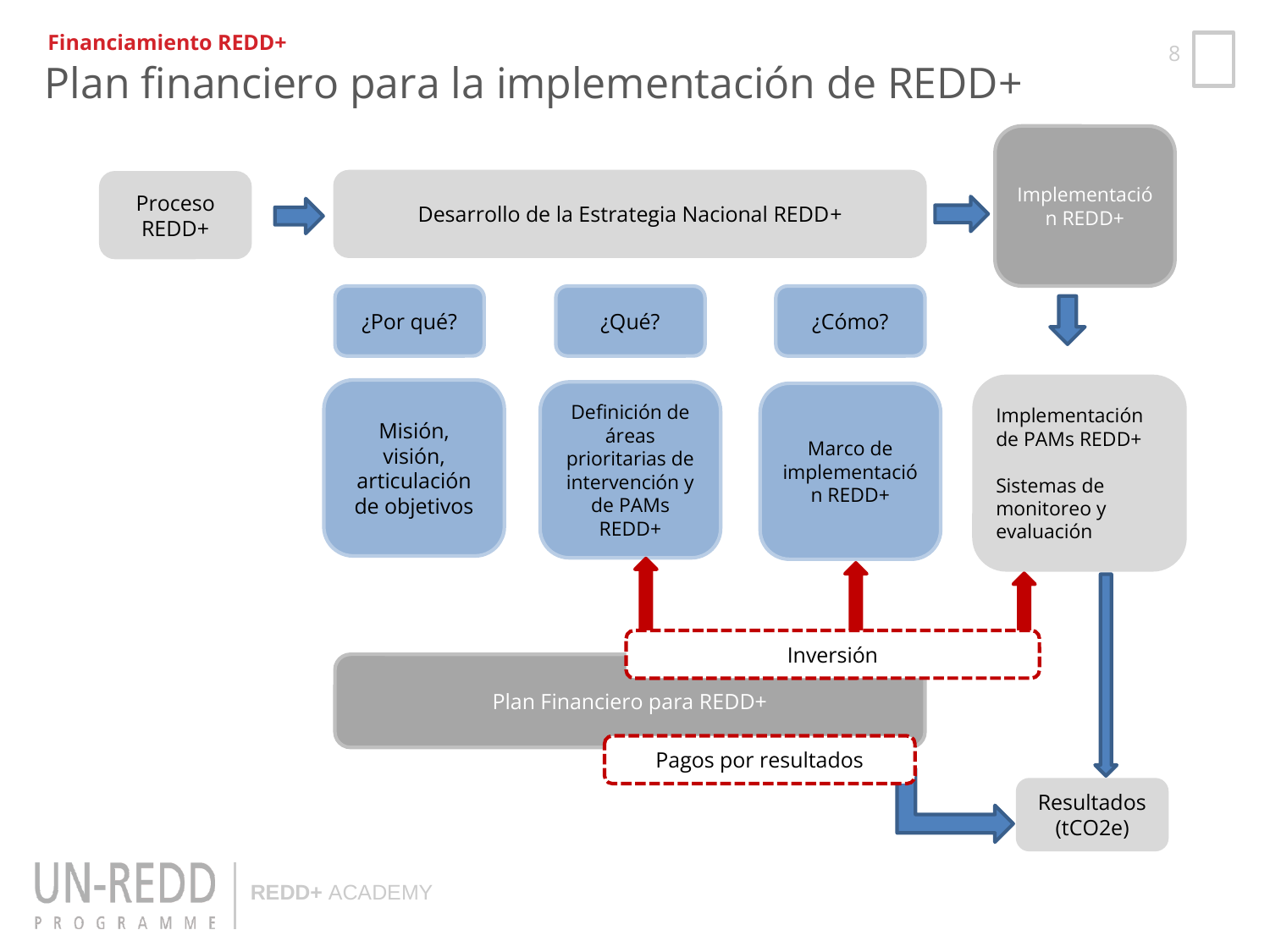

Financiamiento REDD+
Plan financiero para la implementación de REDD+
Implementación REDD+
Desarrollo de la Estrategia Nacional REDD+
Proceso REDD+

¿Por qué?
¿Qué?
¿Cómo?

Implementación de PAMs REDD+

Sistemas de monitoreo y evaluación
Misión, visión, articulación de objetivos
Definición de áreas prioritarias de intervención y de PAMs REDD+
Marco de implementación REDD+

Inversión
Plan Financiero para REDD+

Pagos por resultados

Resultados (tCO2e)